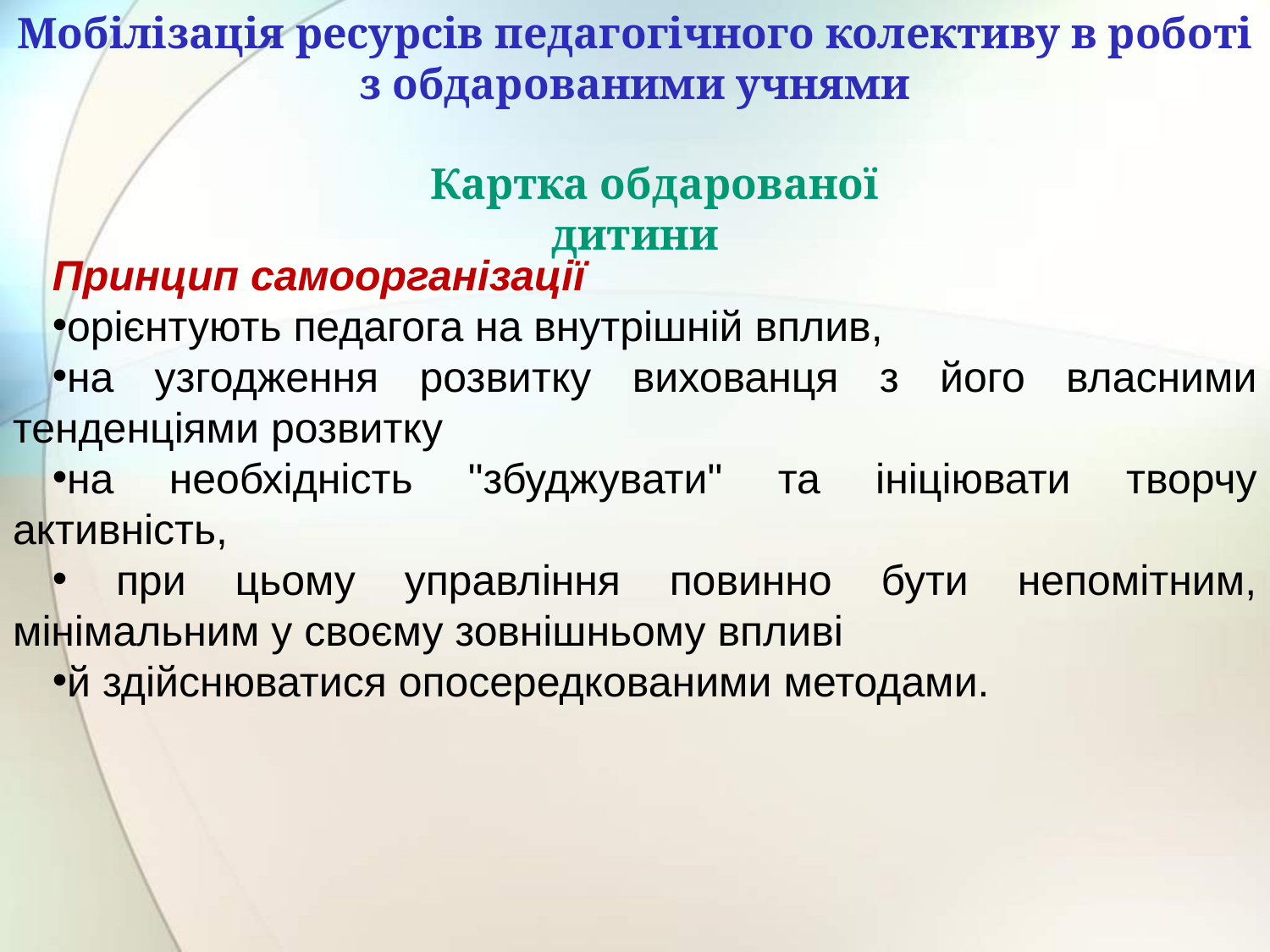

Мобілізація ресурсів педагогічного колективу в роботі з обдарованими учнями
Картка обдарованої дитини
Принцип самоорганізації
орієнтують педагога на внутрішній вплив,
на узгодження розвитку вихованця з його власними тенденціями розвитку
на необхідність "збуджувати" та ініціювати творчу активність,
 при цьому управління повинно бути непомітним, мінімальним у своєму зовнішньому впливі
й здійснюватися опосередкованими методами.